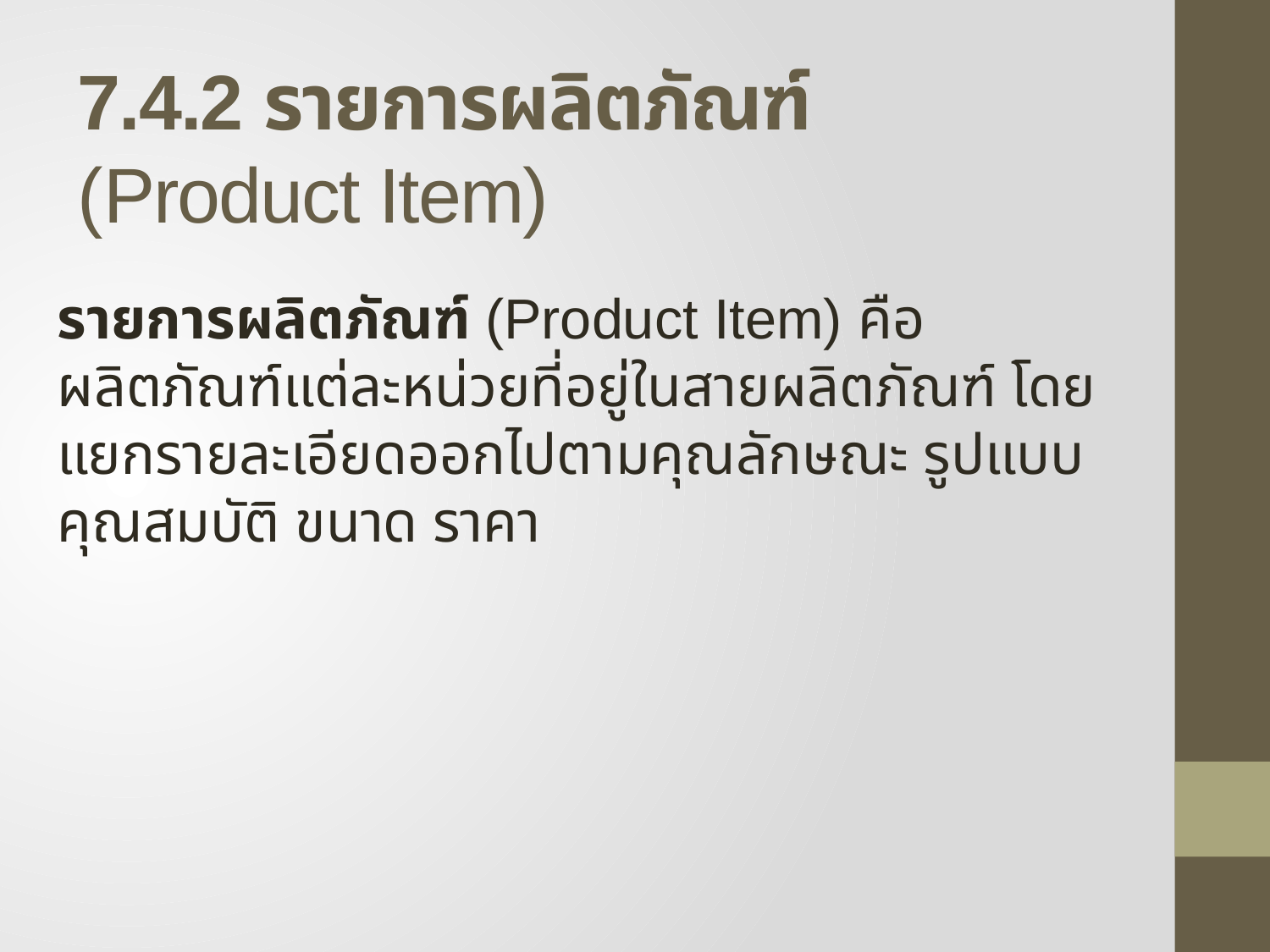

# 7.4.2 รายการผลิตภัณฑ์ (Product Item)
รายการผลิตภัณฑ์ (Product Item) คือ ผลิตภัณฑ์แต่ละหน่วยที่อยู่ในสายผลิตภัณฑ์ โดยแยกรายละเอียดออกไปตามคุณลักษณะ รูปแบบ คุณสมบัติ ขนาด ราคา